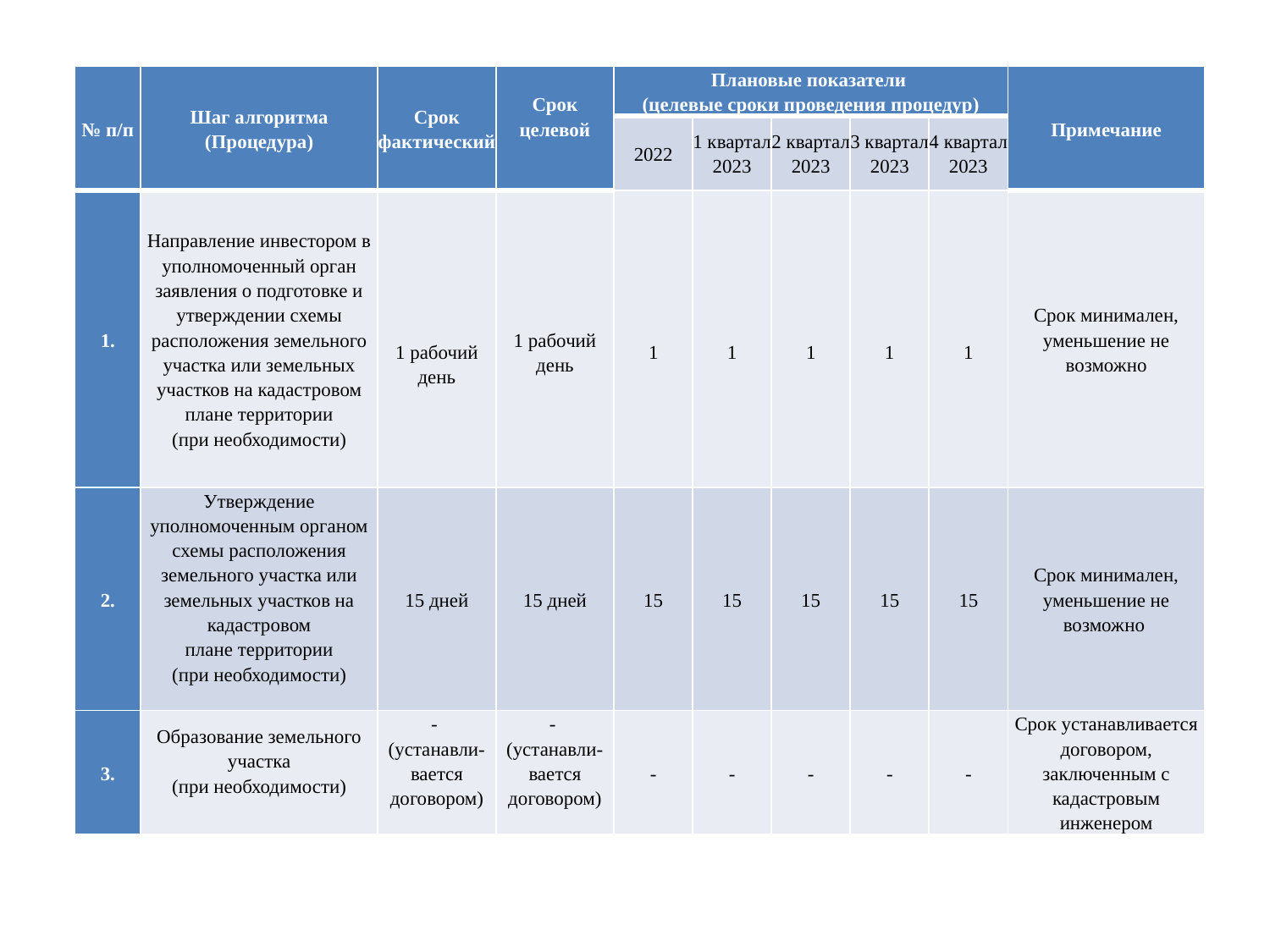

| № п/п | Шаг алгоритма (Процедура) | Срок фактический | Срок целевой | Плановые показатели (целевые сроки проведения процедур) |  |  |  |  | Примечание |
| --- | --- | --- | --- | --- | --- | --- | --- | --- | --- |
|  |  |  |  | 2022 | 1 квартал 2023 | 2 квартал 2023 | 3 квартал 2023 | 4 квартал 2023 |  |
| 1. | Направление инвестором в уполномоченный орган заявления о подготовке и утверждении схемы расположения земельного участка или земельных участков на кадастровом плане территории (при необходимости) | 1 рабочий день | 1 рабочий день | 1 | 1 | 1 | 1 | 1 | Срок минимален, уменьшение не возможно |
| 2. | Утверждение уполномоченным органом схемы расположения земельного участка или земельных участков на кадастровом плане территории (при необходимости) | 15 дней | 15 дней | 15 | 15 | 15 | 15 | 15 | Срок минимален, уменьшение не возможно |
| 3. | Образование земельного участка (при необходимости) | - (устанавли-вается договором) | - (устанавли-вается договором) | - | - | - | - | - | Срок устанавливается договором, заключенным с кадастровым инженером |